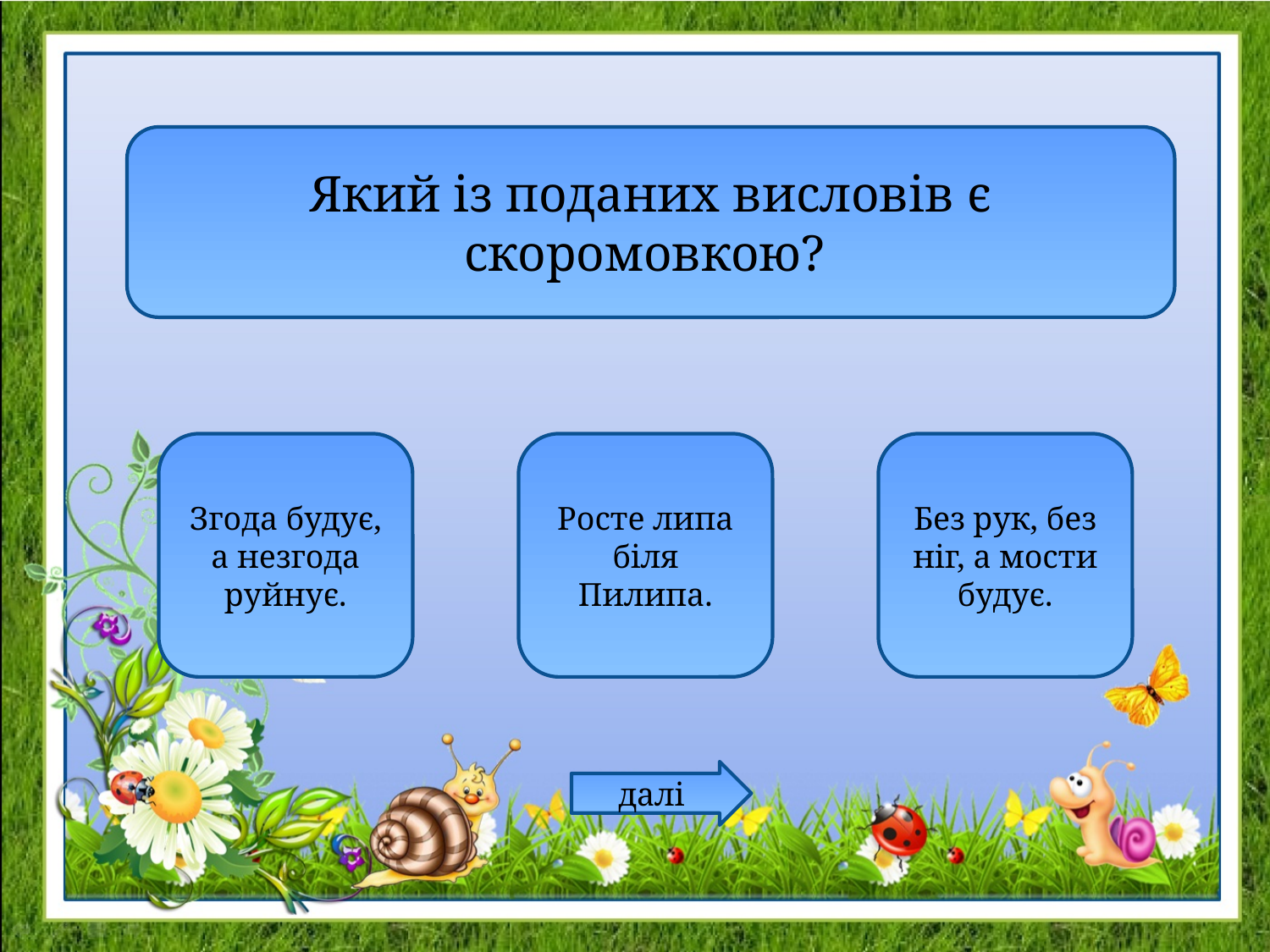

Який із поданих висловів є скоромовкою?
Згода будує, а незгода руйнує.
Росте липа біля Пилипа.
Без рук, без ніг, а мости будує.
далі